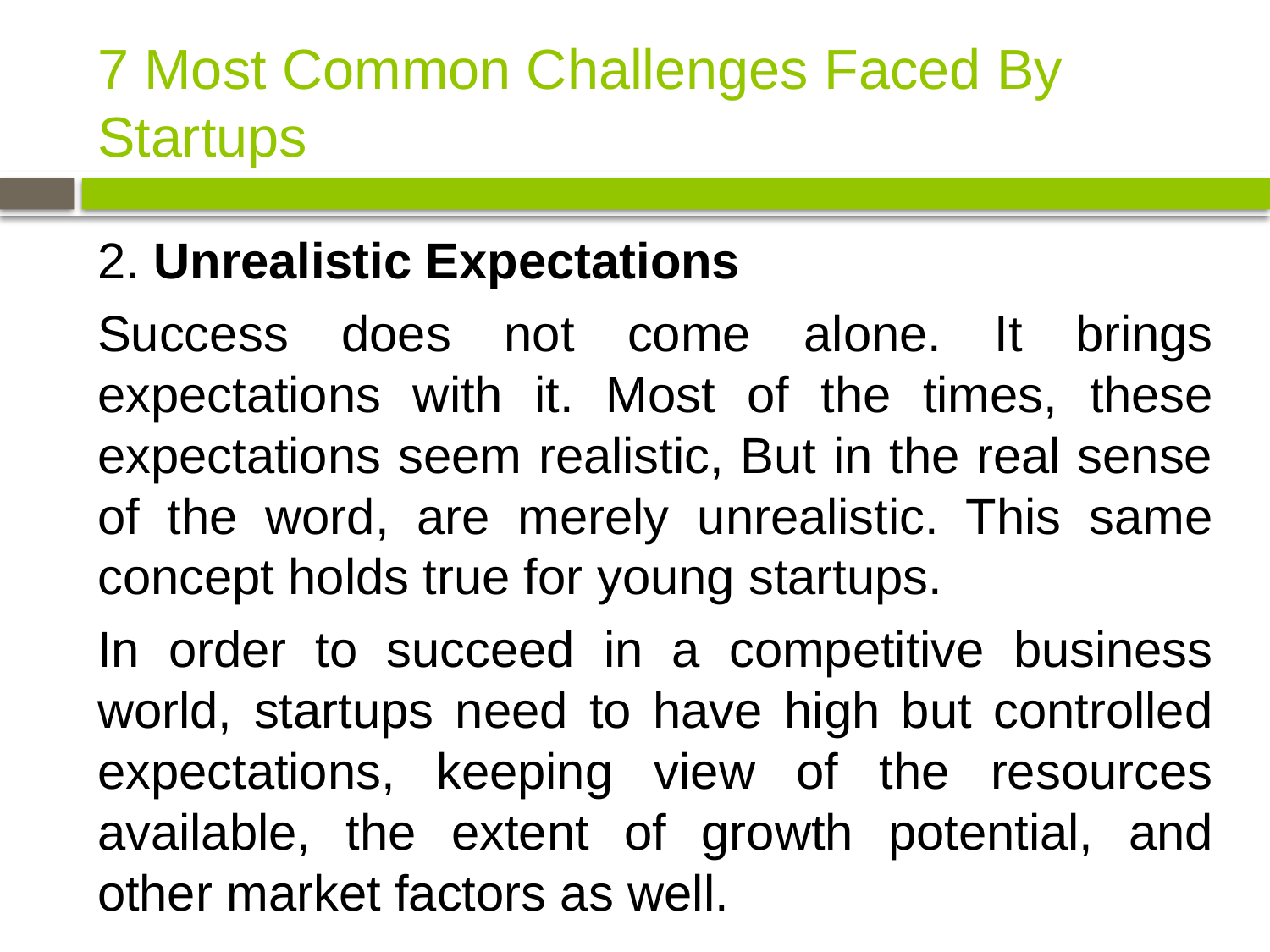

# 7 Most Common Challenges Faced By Startups
2. Unrealistic Expectations
Success does not come alone. It brings expectations with it. Most of the times, these expectations seem realistic, But in the real sense of the word, are merely unrealistic. This same concept holds true for young startups.
In order to succeed in a competitive business world, startups need to have high but controlled expectations, keeping view of the resources available, the extent of growth potential, and other market factors as well.